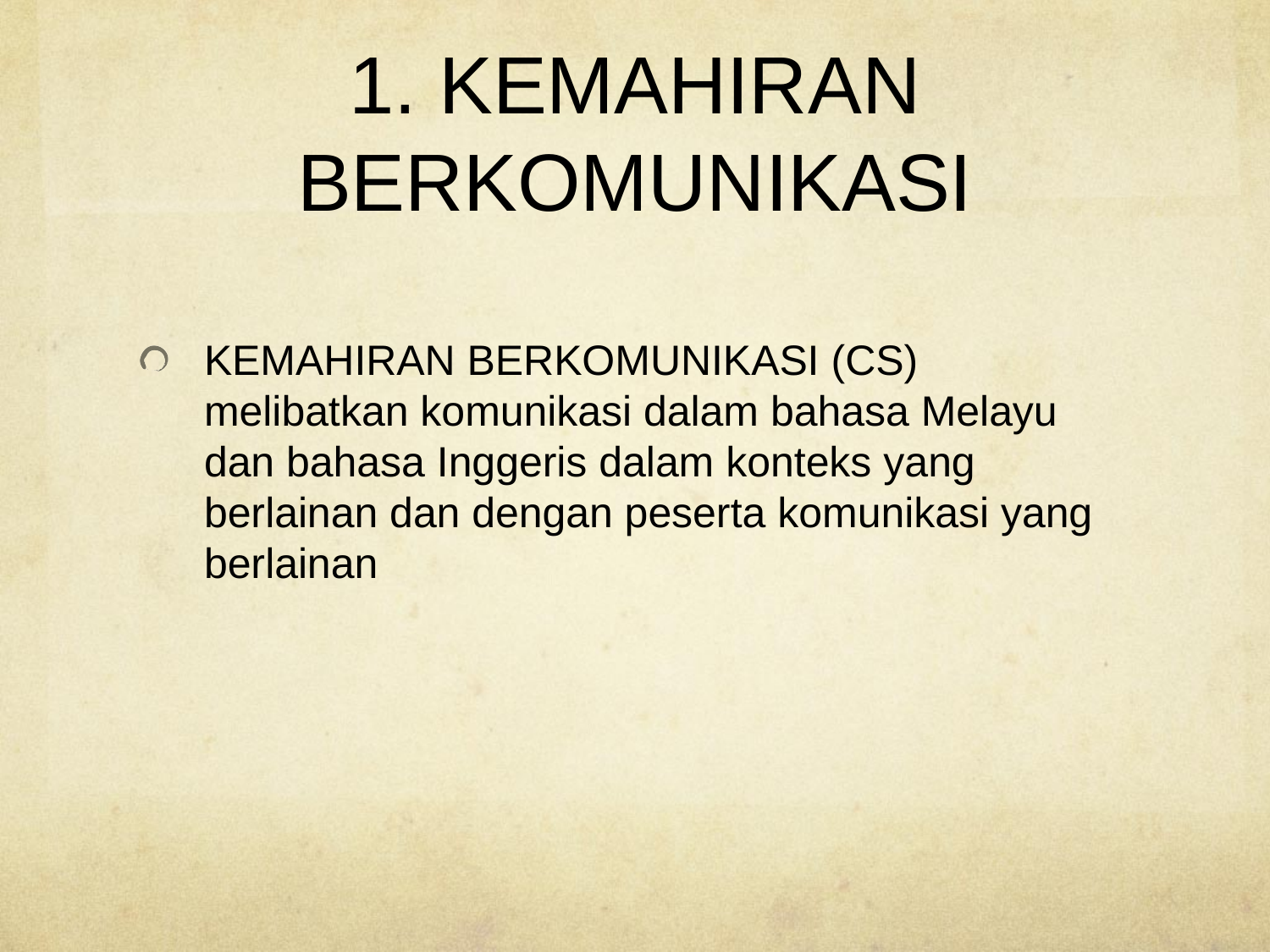

# 1. KEMAHIRAN BERKOMUNIKASI

KEMAHIRAN BERKOMUNIKASI (CS) melibatkan komunikasi dalam bahasa Melayu dan bahasa Inggeris dalam konteks yang berlainan dan dengan peserta komunikasi yang berlainan